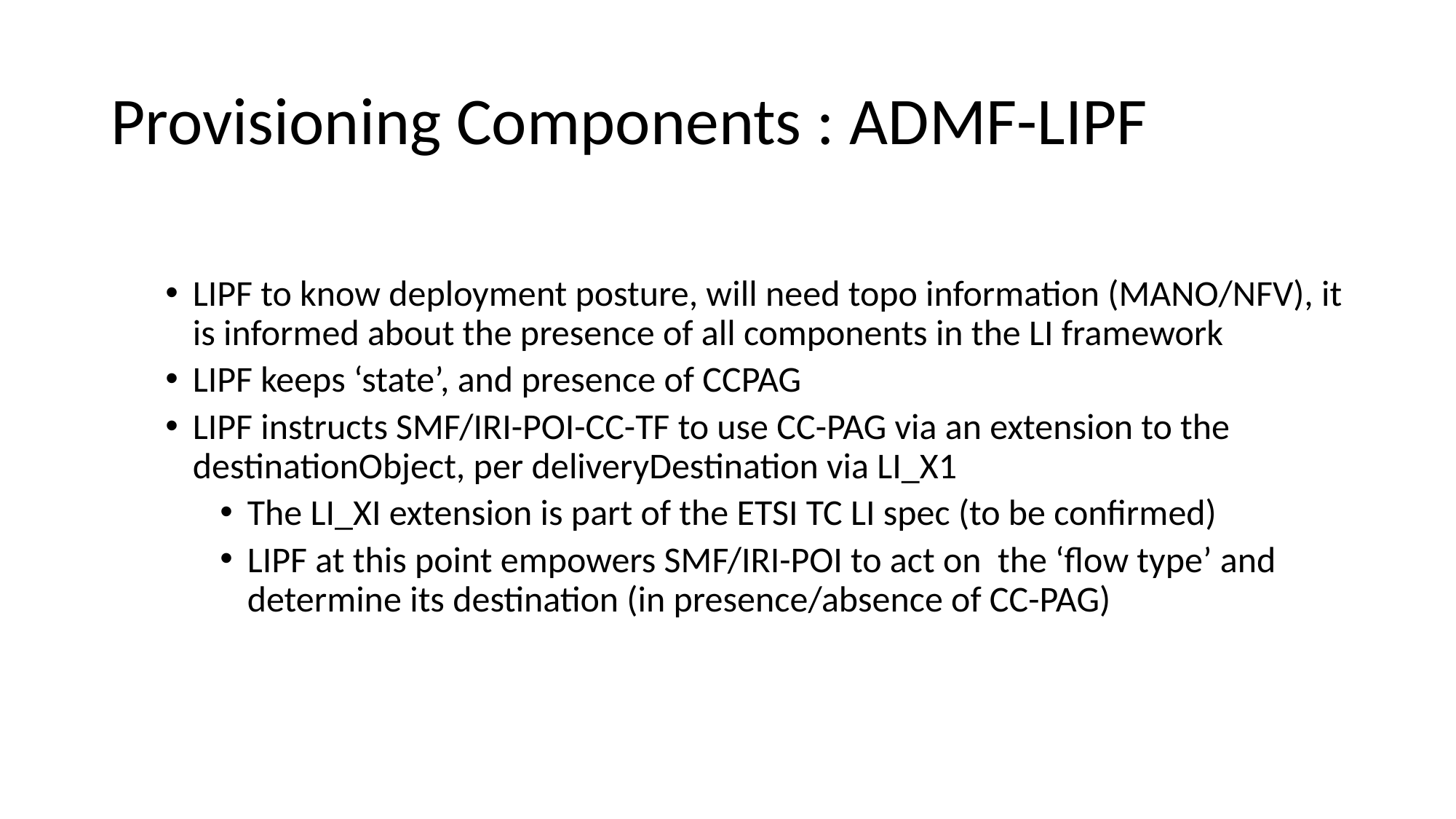

# Provisioning Components : ADMF-LIPF

LIPF to know deployment posture, will need topo information (MANO/NFV), it is informed about the presence of all components in the LI framework
LIPF keeps ‘state’, and presence of CCPAG
LIPF instructs SMF/IRI-POI-CC-TF to use CC-PAG via an extension to the destinationObject, per deliveryDestination via LI_X1
The LI_XI extension is part of the ETSI TC LI spec (to be confirmed)
LIPF at this point empowers SMF/IRI-POI to act on  the ‘flow type’ and determine its destination (in presence/absence of CC-PAG)